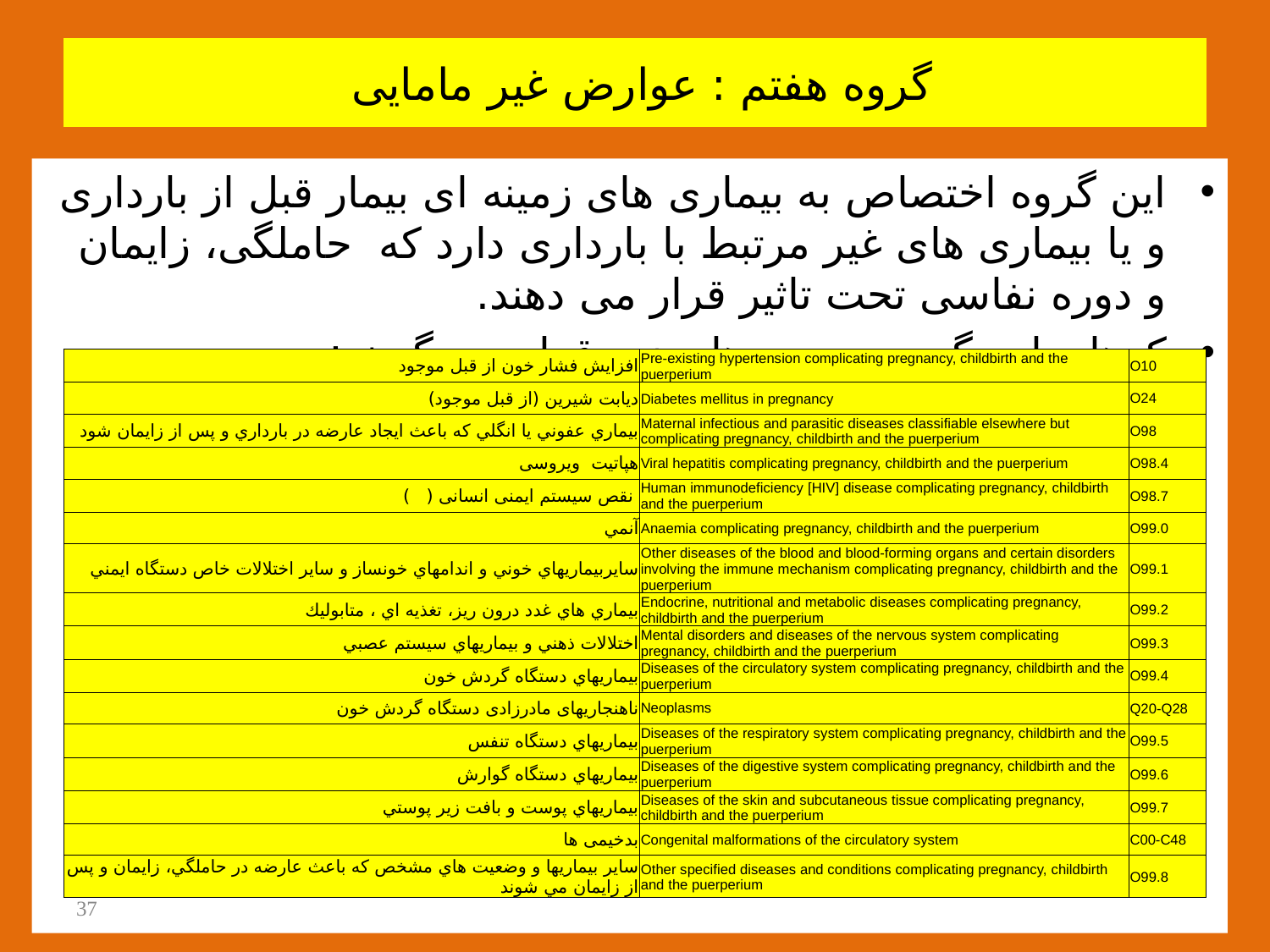

# گروه هفتم : عوارض غیر مامایی
این گروه اختصاص به بیماری های زمینه ای بیمار قبل از بارداری و یا بیماری های غیر مرتبط با بارداری دارد که  حاملگی، زایمان و دوره نفاسی تحت تاثیر قرار می دهند.
کدهای این گروه در رده های زیر قرار می گیرند:

| افزايش فشار خون از قبل موجود | Pre-existing hypertension complicating pregnancy, childbirth and the puerperium | O10 |
| --- | --- | --- |
| ديابت شيرين (از قبل موجود) | Diabetes mellitus in pregnancy | O24 |
| بيماري عفوني يا انگلي که باعث ایجاد عارضه در بارداري و پس از زایمان شود | Maternal infectious and parasitic diseases classifiable elsewhere but complicating pregnancy, childbirth and the puerperium | O98 |
| هپاتيت ویروسی | Viral hepatitis complicating pregnancy, childbirth and the puerperium | O98.4 |
| نقص سیستم ایمنی انسانی ( ) | Human immunodeficiency [HIV] disease complicating pregnancy, childbirth and the puerperium | O98.7 |
| آنمي | Anaemia complicating pregnancy, childbirth and the puerperium | O99.0 |
| سایربيماريهاي خوني و اندامهاي خونساز و ساير اختلالات خاص دستگاه ايمني | Other diseases of the blood and blood-forming organs and certain disorders involving the immune mechanism complicating pregnancy, childbirth and the puerperium | O99.1 |
| بيماري هاي غدد درون ريز، تغذيه اي ، متابوليك | Endocrine, nutritional and metabolic diseases complicating pregnancy, childbirth and the puerperium | O99.2 |
| اختلالات ذهني و بيماريهاي سيستم عصبي | Mental disorders and diseases of the nervous system complicating pregnancy, childbirth and the puerperium | O99.3 |
| بيماريهاي دستگاه گردش خون | Diseases of the circulatory system complicating pregnancy, childbirth and the puerperium | O99.4 |
| ناهنجاریهای مادرزادی دستگاه گردش خون | Neoplasms | Q20-Q28 |
| بيماريهاي دستگاه تنفس | Diseases of the respiratory system complicating pregnancy, childbirth and the puerperium | O99.5 |
| بيماريهاي دستگاه گوارش | Diseases of the digestive system complicating pregnancy, childbirth and the puerperium | O99.6 |
| بيماريهاي پوست و بافت زير پوستي | Diseases of the skin and subcutaneous tissue complicating pregnancy, childbirth and the puerperium | O99.7 |
| بدخیمی ها | Congenital malformations of the circulatory system | C00-C48 |
| ساير بيماريها و وضعيت هاي مشخص که باعث عارضه در حاملگي، زايمان و پس از زایمان مي شوند | Other specified diseases and conditions complicating pregnancy, childbirth and the puerperium | O99.8 |
37